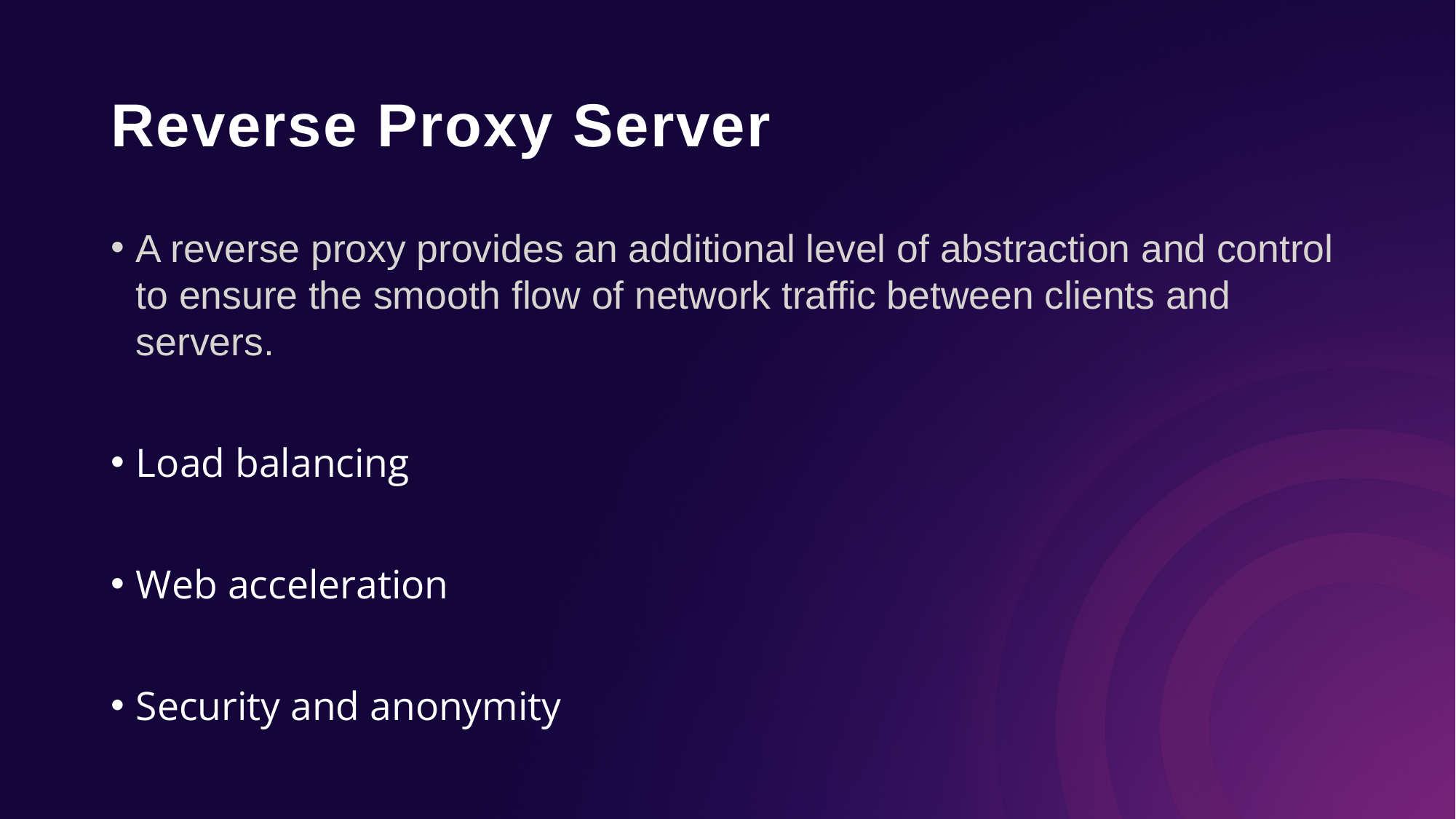

# Reverse Proxy Server
A reverse proxy provides an additional level of abstraction and control to ensure the smooth flow of network traffic between clients and servers.

Load balancing

Web acceleration

Security and anonymity